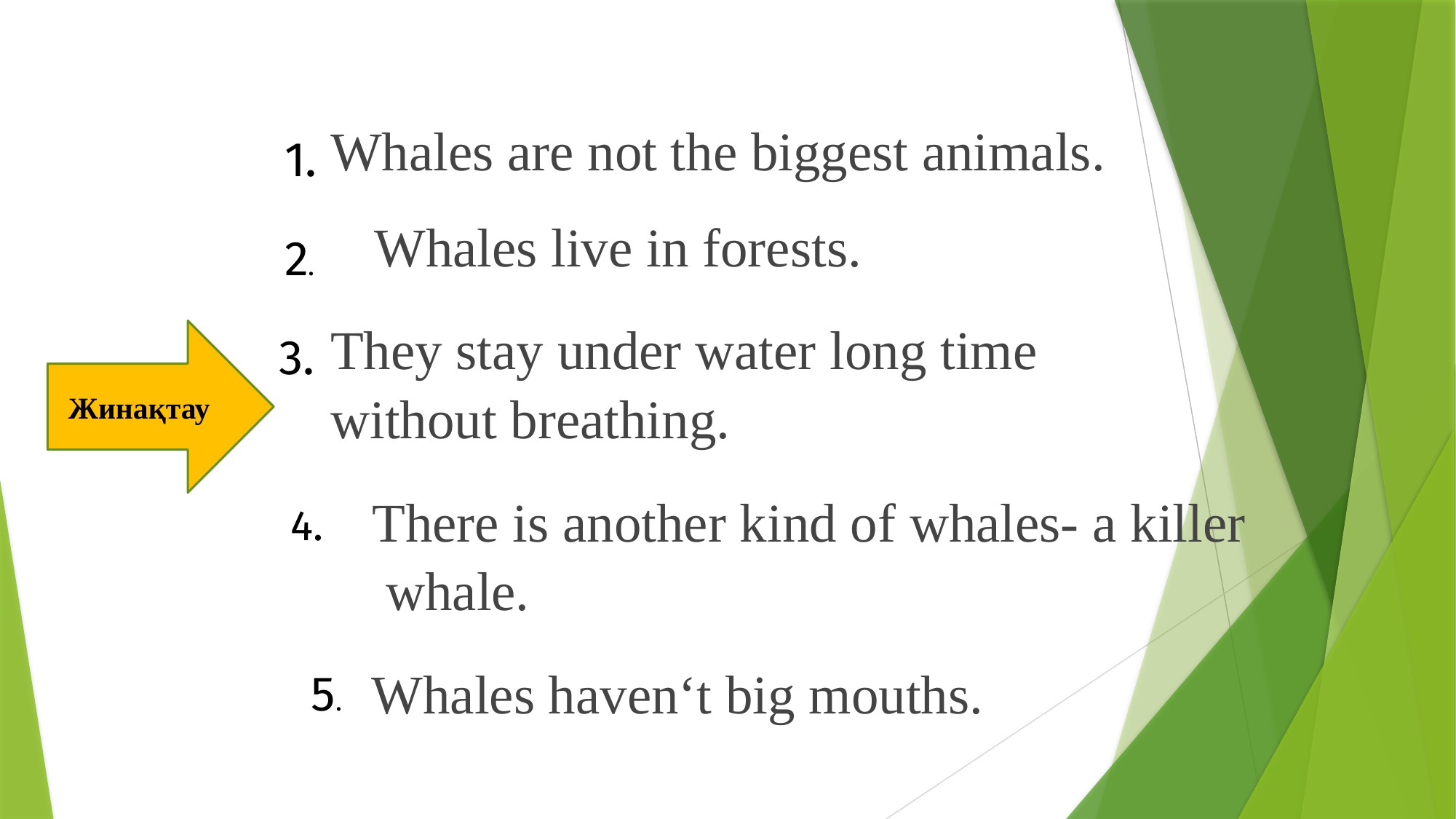

Whales are not the biggest animals.

Whales live in forests.

They stay under water long time

without breathing.

There is another kind of whales- a killer

 whale.

Whales haven‘t big mouths.

1.
2.
Жинақтау
3.
4.
5.